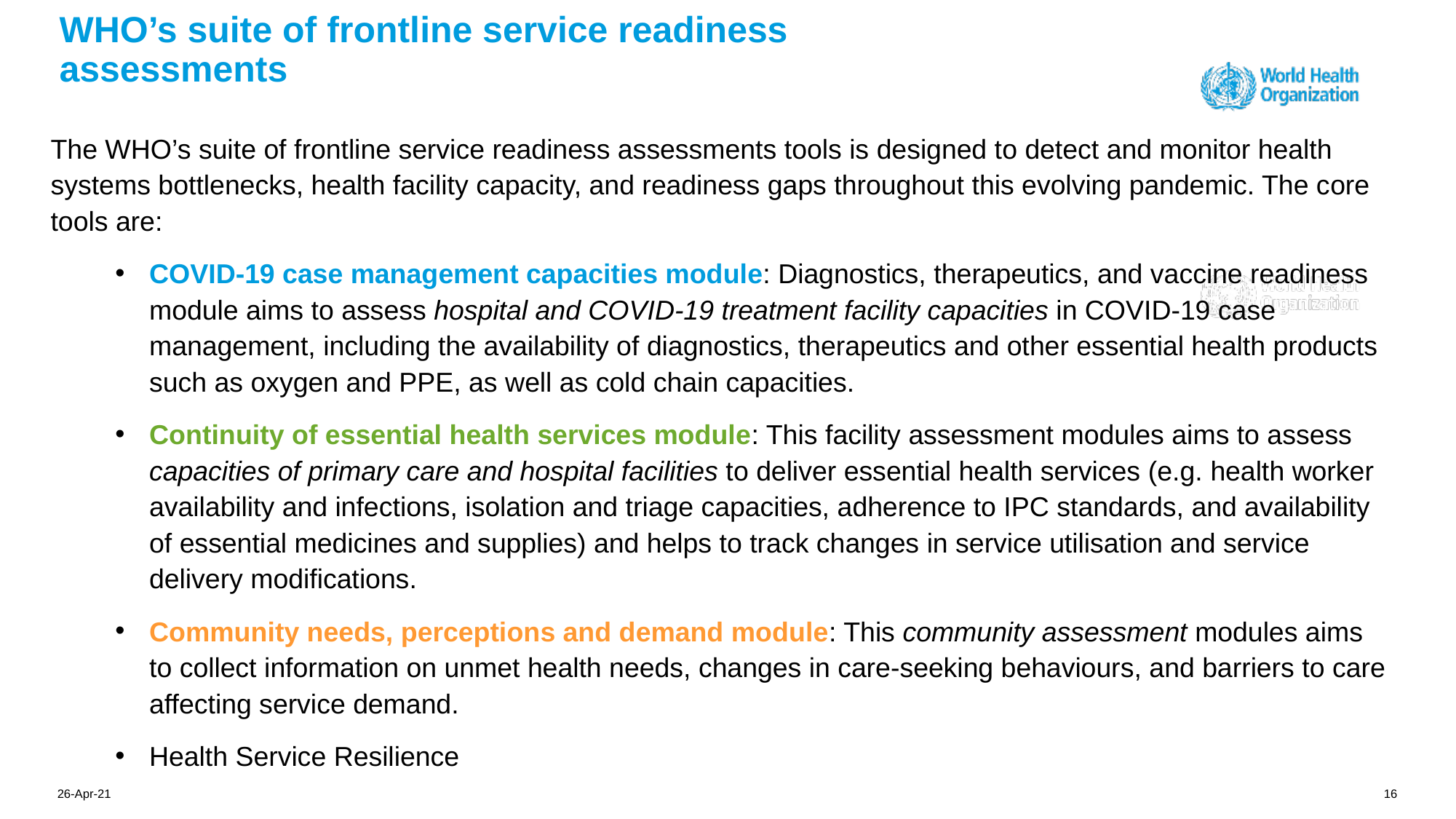

# WHO’s suite of frontline service readiness assessments

The WHO’s suite of frontline service readiness assessments tools is designed to detect and monitor health systems bottlenecks, health facility capacity, and readiness gaps throughout this evolving pandemic. The core tools are:
COVID-19 case management capacities module: Diagnostics, therapeutics, and vaccine readiness module aims to assess hospital and COVID-19 treatment facility capacities in COVID-19 case management, including the availability of diagnostics, therapeutics and other essential health products such as oxygen and PPE, as well as cold chain capacities.
Continuity of essential health services module: This facility assessment modules aims to assess capacities of primary care and hospital facilities to deliver essential health services (e.g. health worker availability and infections, isolation and triage capacities, adherence to IPC standards, and availability of essential medicines and supplies) and helps to track changes in service utilisation and service delivery modifications.
Community needs, perceptions and demand module: This community assessment modules aims to collect information on unmet health needs, changes in care-seeking behaviours, and barriers to care affecting service demand.
Health Service Resilience

26-Apr-21

16